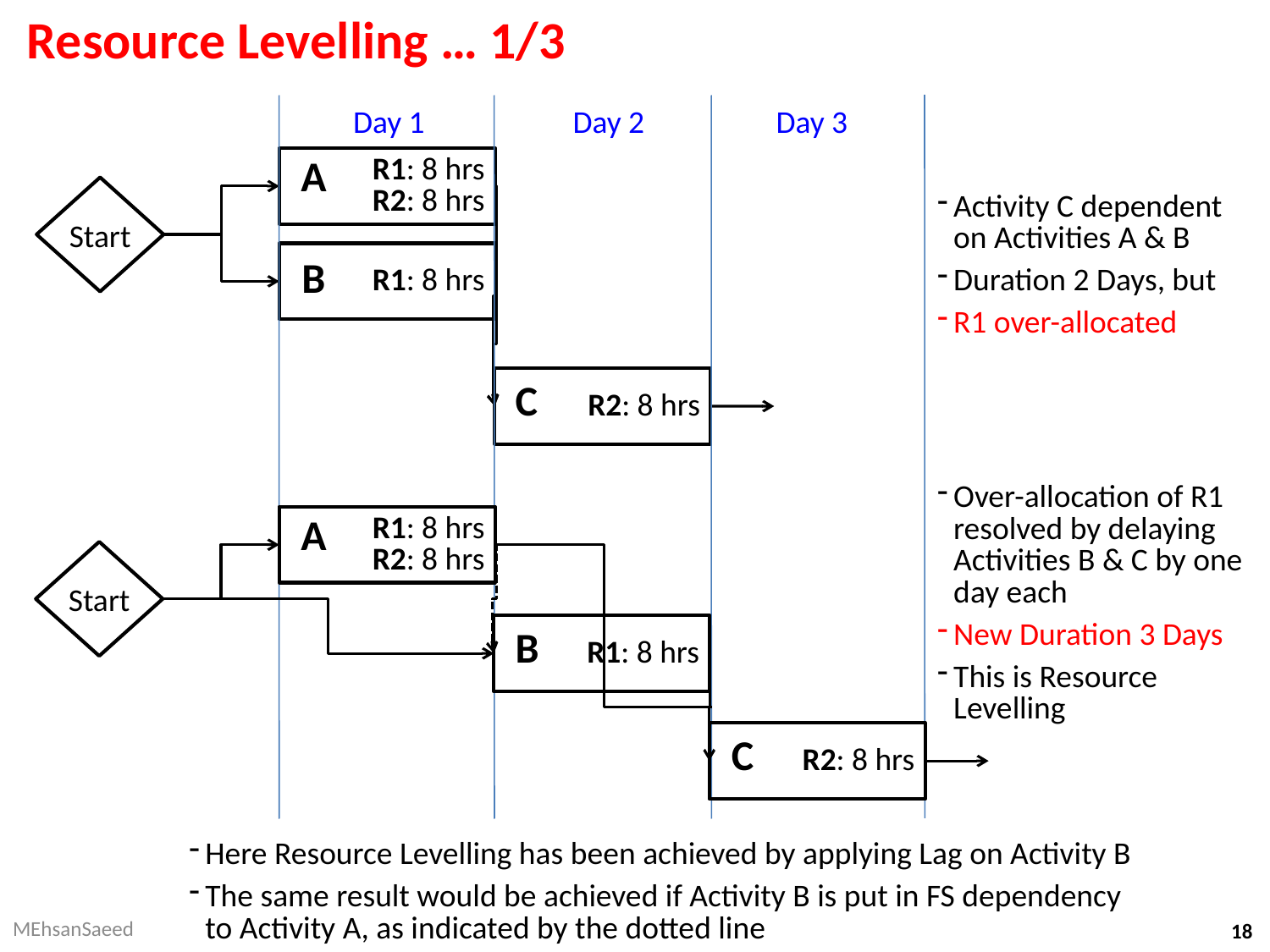

# Resource Levelling … 1/3
Day 1
Day 2
Day 3
R1: 8 hrs
R2: 8 hrs
A
Start
R1: 8 hrs
B
R2: 8 hrs
C
Activity C dependent on Activities A & B
Duration 2 Days, but
R1 over-allocated
Over-allocation of R1 resolved by delaying Activities B & C by one day each
New Duration 3 Days
This is Resource Levelling
R1: 8 hrs
R2: 8 hrs
A
R1: 8 hrs
B
R2: 8 hrs
C
Start
Here Resource Levelling has been achieved by applying Lag on Activity B
The same result would be achieved if Activity B is put in FS dependency to Activity A, as indicated by the dotted line
MEhsanSaeed
18